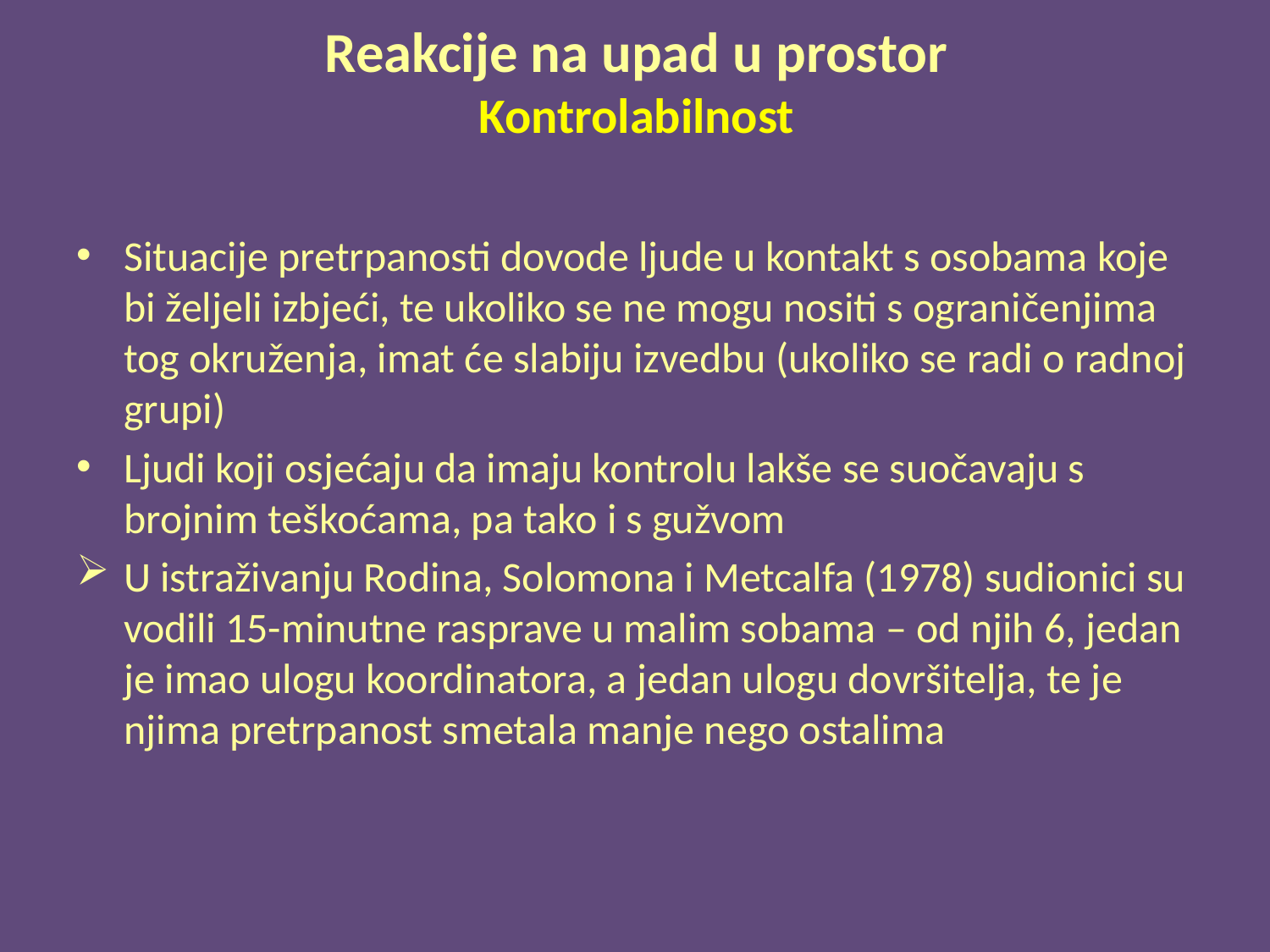

# Reakcije na upad u prostor Kontrolabilnost
Situacije pretrpanosti dovode ljude u kontakt s osobama koje bi željeli izbjeći, te ukoliko se ne mogu nositi s ograničenjima tog okruženja, imat će slabiju izvedbu (ukoliko se radi o radnoj grupi)
Ljudi koji osjećaju da imaju kontrolu lakše se suočavaju s brojnim teškoćama, pa tako i s gužvom
U istraživanju Rodina, Solomona i Metcalfa (1978) sudionici su vodili 15-minutne rasprave u malim sobama – od njih 6, jedan je imao ulogu koordinatora, a jedan ulogu dovršitelja, te je njima pretrpanost smetala manje nego ostalima